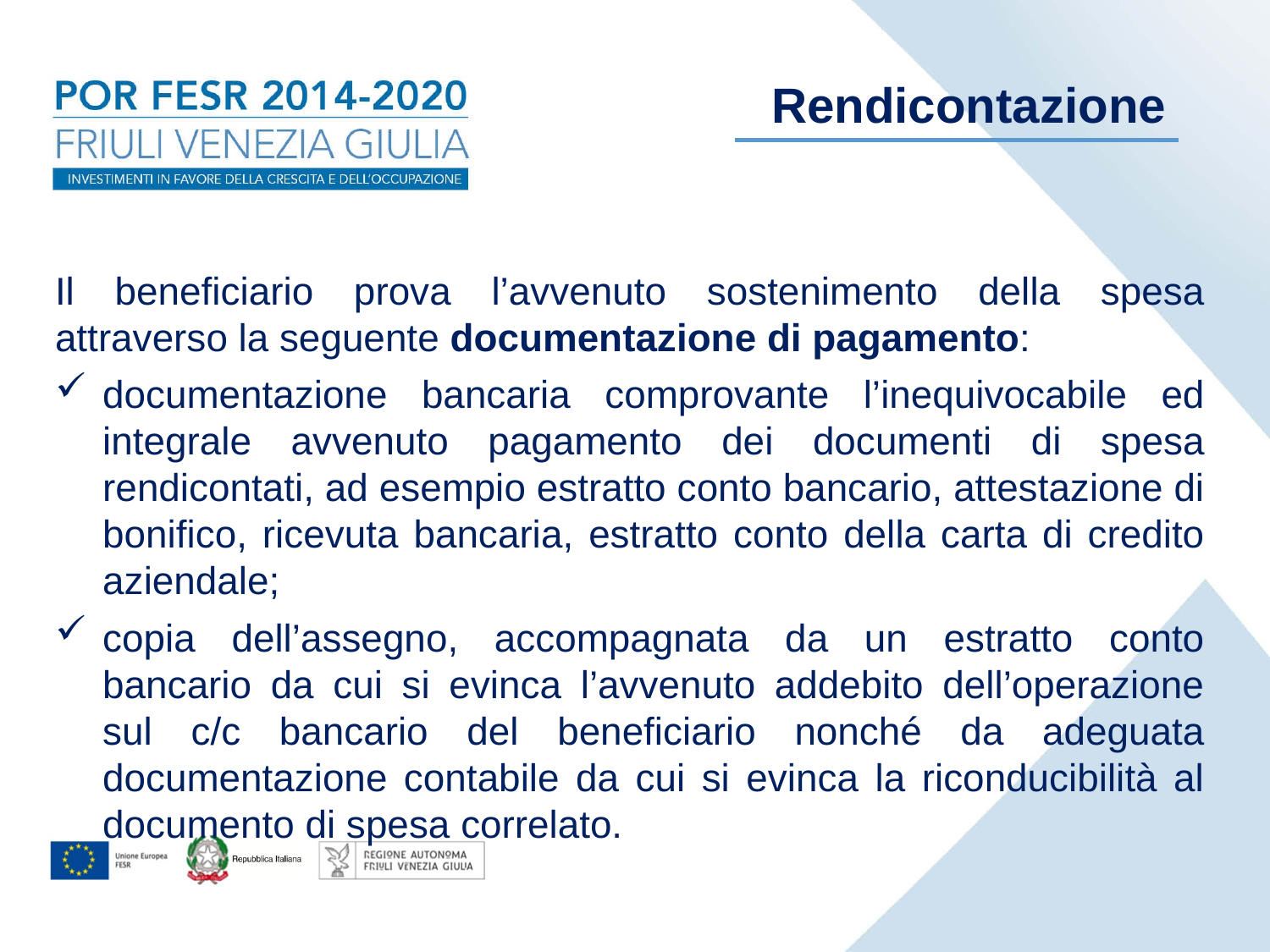

Rendicontazione
Il beneficiario prova l’avvenuto sostenimento della spesa attraverso la seguente documentazione di pagamento:
documentazione bancaria comprovante l’inequivocabile ed integrale avvenuto pagamento dei documenti di spesa rendicontati, ad esempio estratto conto bancario, attestazione di bonifico, ricevuta bancaria, estratto conto della carta di credito aziendale;
copia dell’assegno, accompagnata da un estratto conto bancario da cui si evinca l’avvenuto addebito dell’operazione sul c/c bancario del beneficiario nonché da adeguata documentazione contabile da cui si evinca la riconducibilità al documento di spesa correlato.